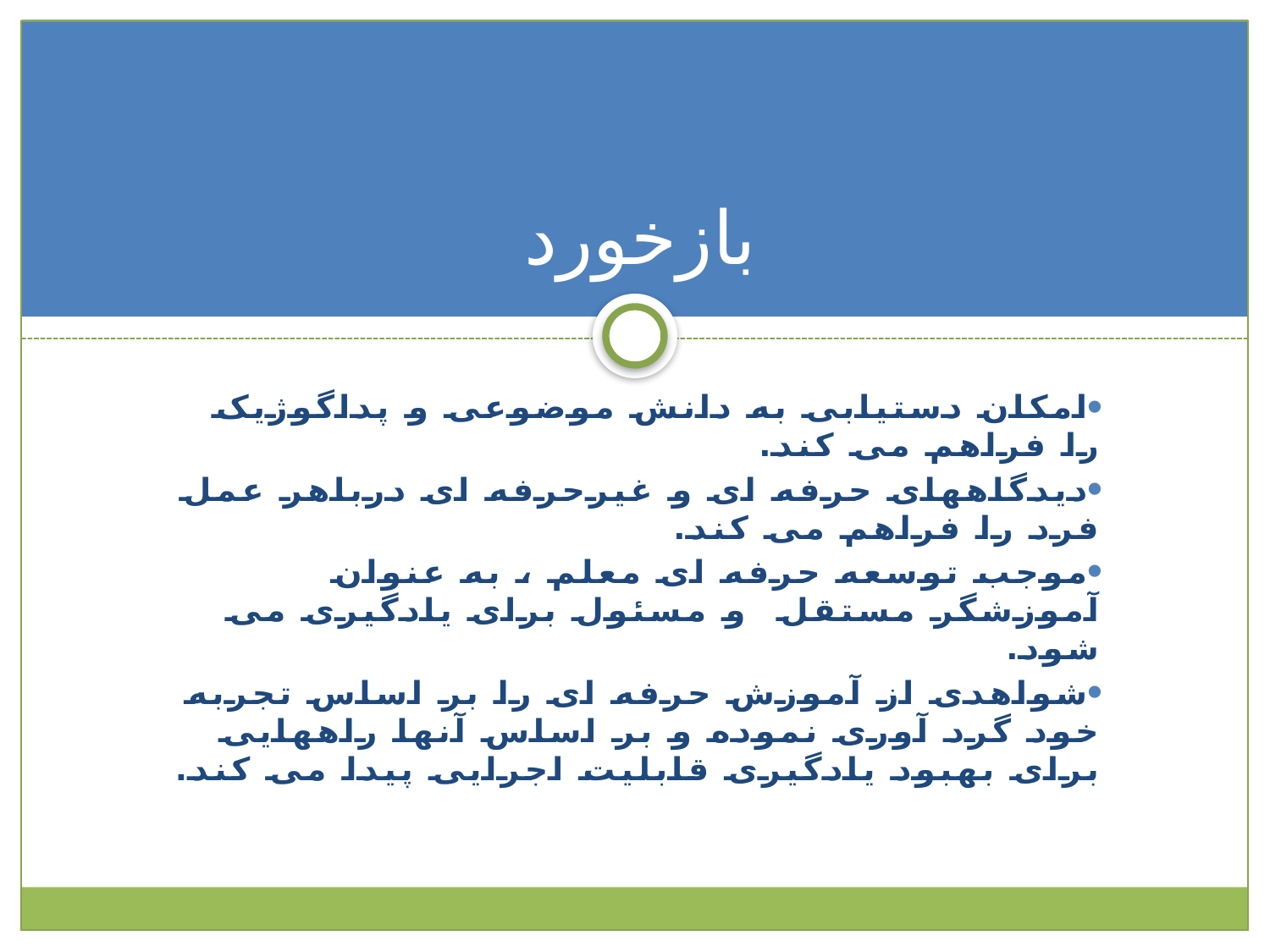

# بازخورد
امکان دستیابی به دانش موضوعی و پداگوژیک را فراهم می کند.
دیدگاههای حرفه ای و غیرحرفه ای درباهر عمل فرد را فراهم می کند.
موجب توسعه حرفه ای معلم ، به عنوان آموزشگر مستقل  و مسئول برای یادگیری می شود.
شواهدی از آموزش حرفه ای را بر اساس تجربه خود گرد آوری نموده و بر اساس آنها راههایی برای بهبود یادگیری قابلیت اجرایی پیدا می کند.